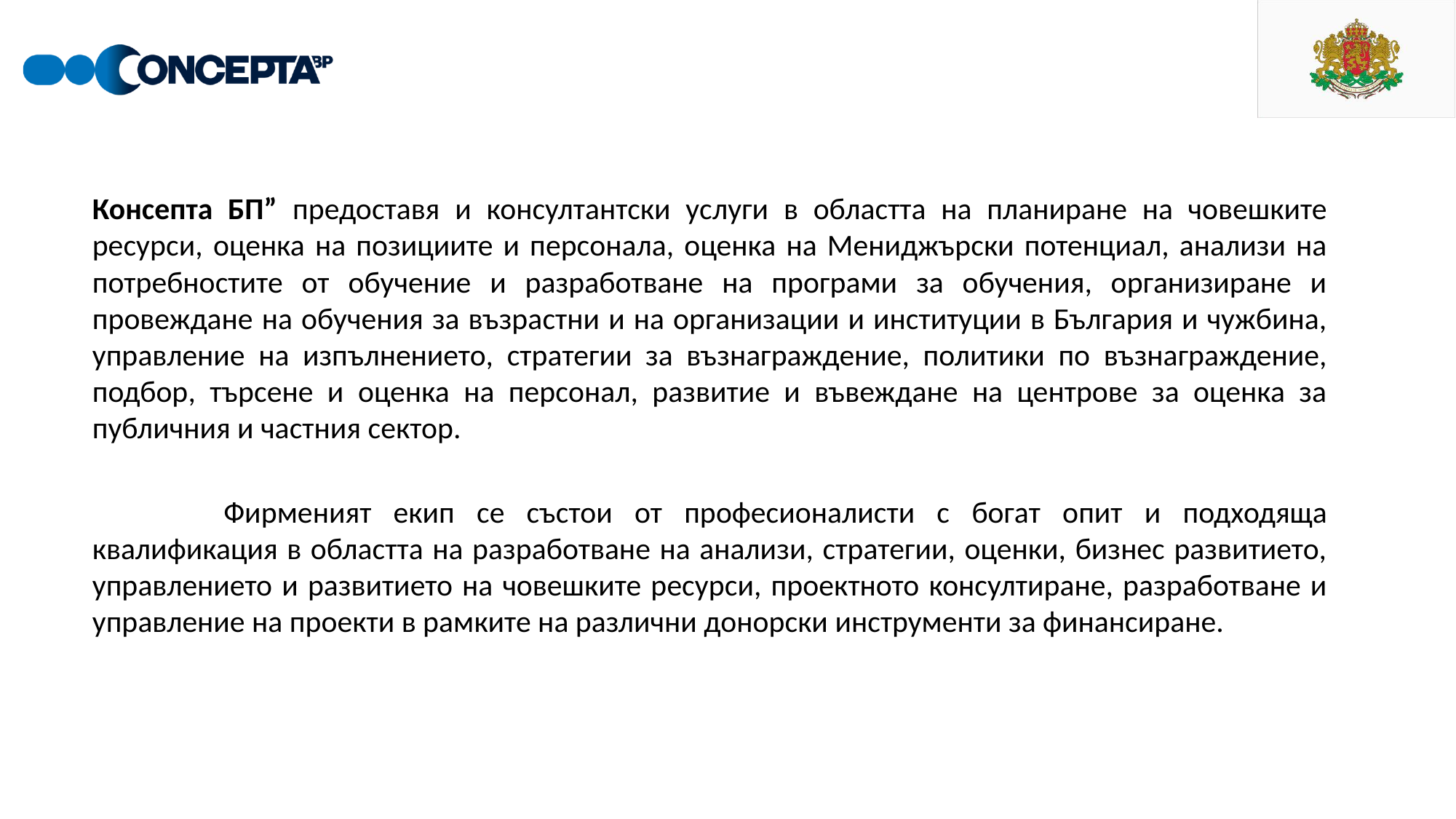

Консепта БП” предоставя и консултантски услуги в областта на планиране на човешките ресурси, оценка на позициите и персонала, оценка на Мениджърски потенциал, анализи на потребностите от обучение и разработване на програми за обучения, организиране и провеждане на обучения за възрастни и на организации и институции в България и чужбина, управление на изпълнението, стратегии за възнаграждение, политики по възнаграждение, подбор, търсене и оценка на персонал, развитие и въвеждане на центрове за оценка за публичния и частния сектор.

	 Фирменият екип се състои от професионалисти с богат опит и подходяща квалификация в областта на разработване на анализи, стратегии, оценки, бизнес развитието, управлението и развитието на човешките ресурси, проектното консултиране, разработване и управление на проекти в рамките на различни донорски инструменти за финансиране.